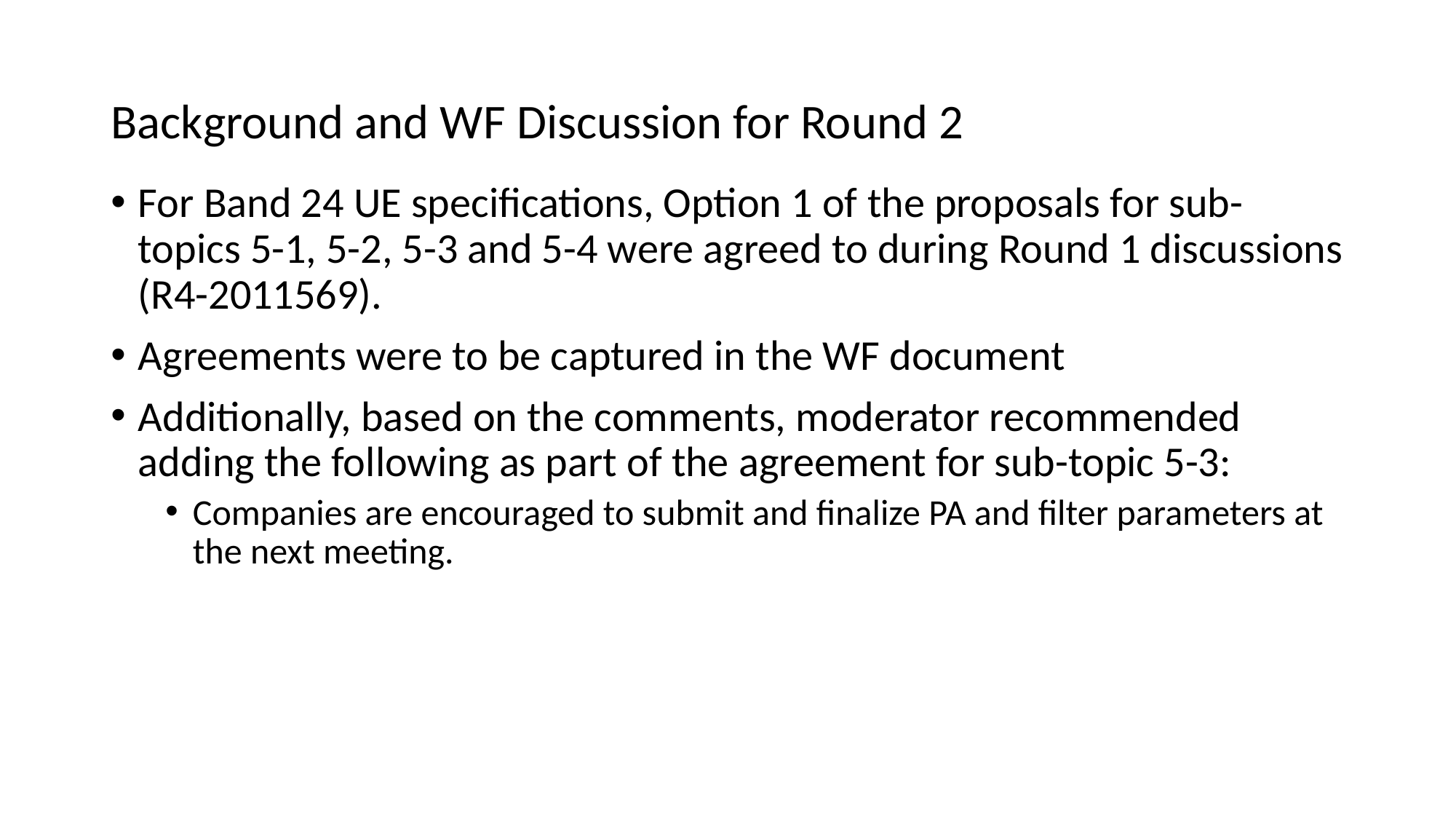

# Background and WF Discussion for Round 2
For Band 24 UE specifications, Option 1 of the proposals for sub-topics 5-1, 5-2, 5-3 and 5-4 were agreed to during Round 1 discussions (R4-2011569).
Agreements were to be captured in the WF document
Additionally, based on the comments, moderator recommended adding the following as part of the agreement for sub-topic 5-3:
Companies are encouraged to submit and finalize PA and filter parameters at the next meeting.